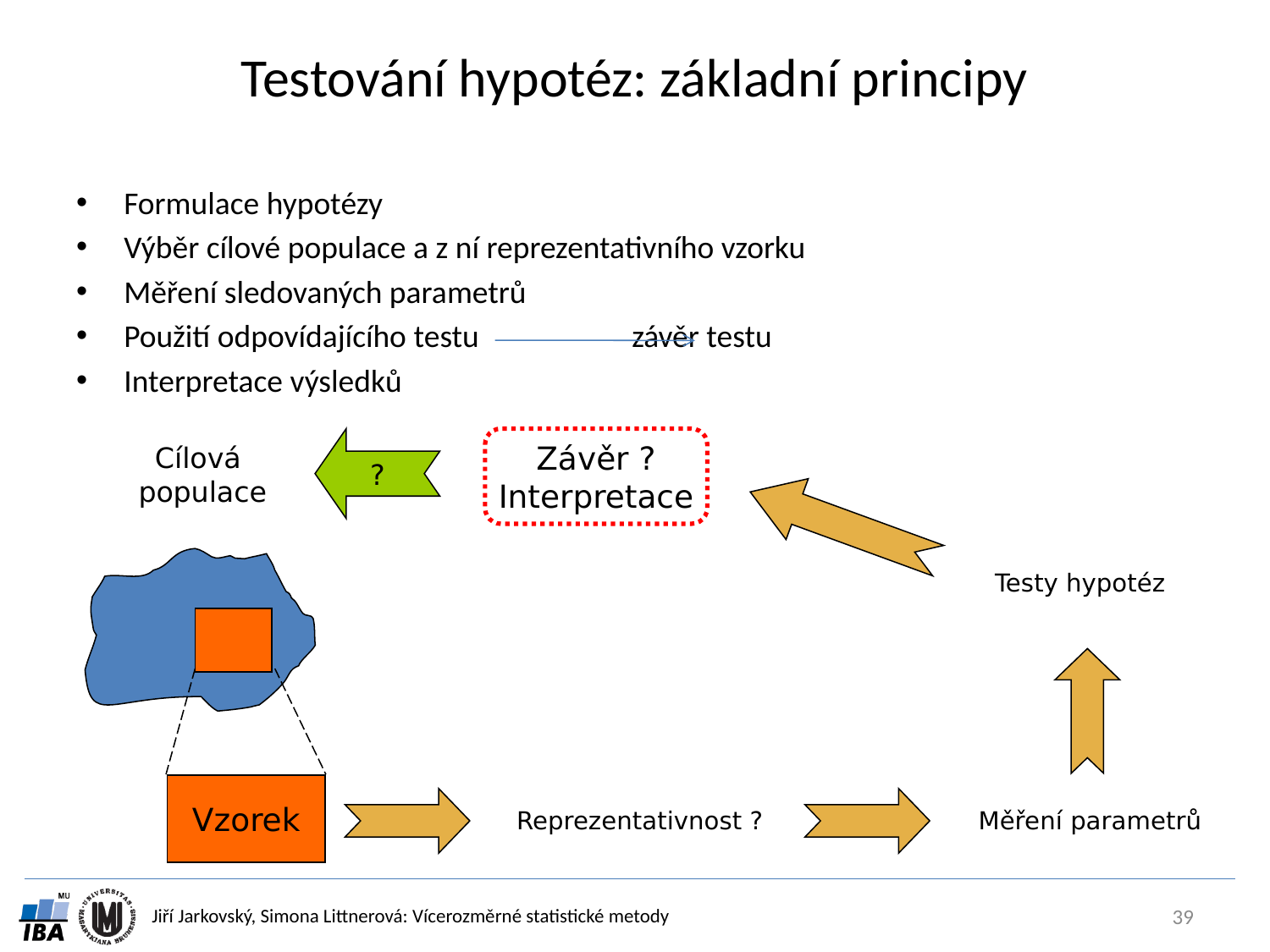

# Testování hypotéz: základní principy
Formulace hypotézy
Výběr cílové populace a z ní reprezentativního vzorku
Měření sledovaných parametrů
Použití odpovídajícího testu		závěr testu
Interpretace výsledků

?
Závěr ?
Interpretace
Cílová
populace

Testy hypotéz

Vzorek

Reprezentativnost ?
Měření parametrů
39